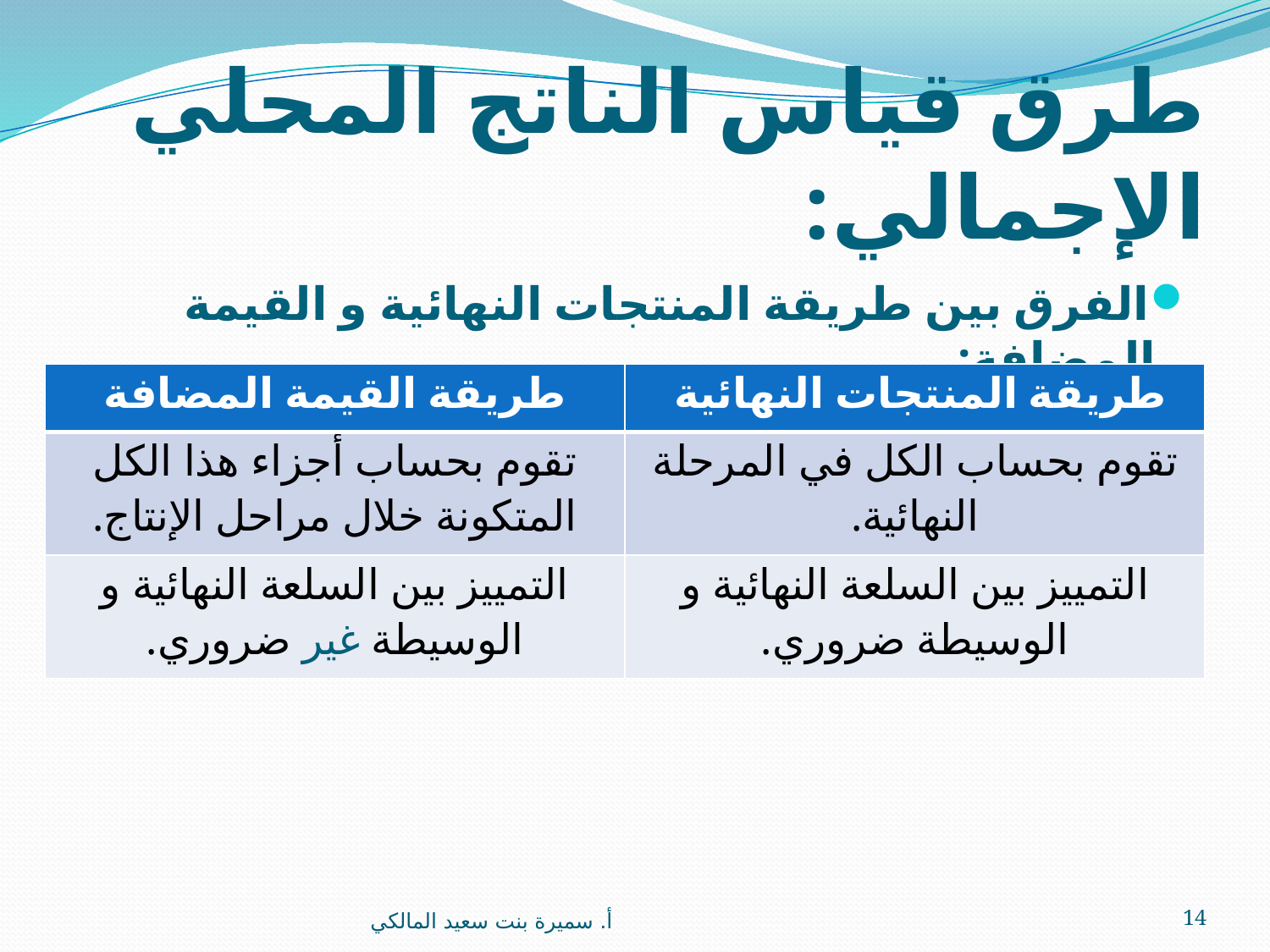

# طرق قياس الناتج المحلي الإجمالي:
الفرق بين طريقة المنتجات النهائية و القيمة المضافة:

| طريقة القيمة المضافة | طريقة المنتجات النهائية |
| --- | --- |
| تقوم بحساب أجزاء هذا الكل المتكونة خلال مراحل الإنتاج. | تقوم بحساب الكل في المرحلة النهائية. |
| التمييز بين السلعة النهائية و الوسيطة غير ضروري. | التمييز بين السلعة النهائية و الوسيطة ضروري. |
أ. سميرة بنت سعيد المالكي
14